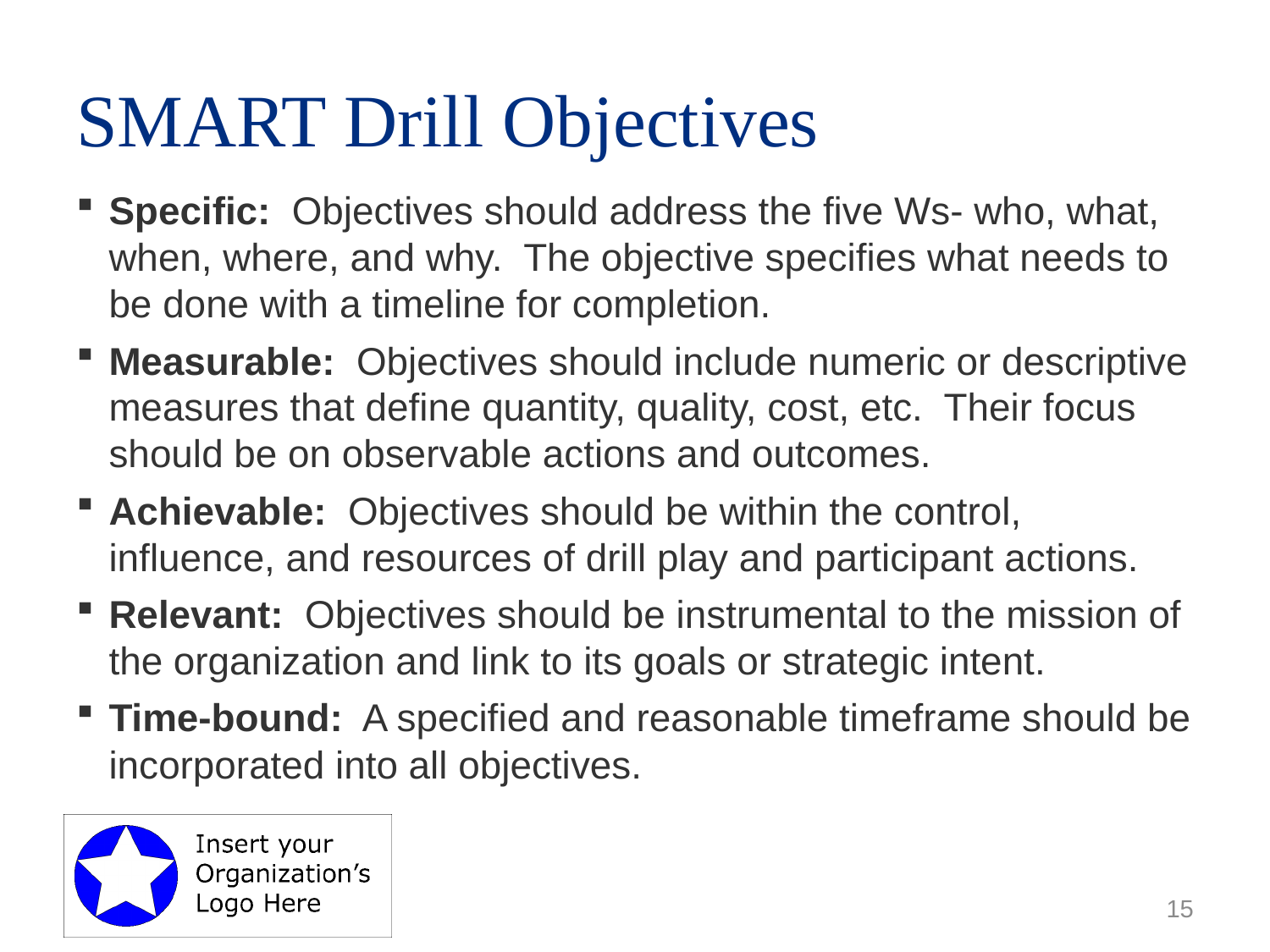

# SMART Drill Objectives
Specific:  Objectives should address the five Ws- who, what, when, where, and why.  The objective specifies what needs to be done with a timeline for completion.
Measurable:  Objectives should include numeric or descriptive measures that define quantity, quality, cost, etc.  Their focus should be on observable actions and outcomes.
Achievable:  Objectives should be within the control, influence, and resources of drill play and participant actions.
Relevant:  Objectives should be instrumental to the mission of the organization and link to its goals or strategic intent.
Time-bound:  A specified and reasonable timeframe should be incorporated into all objectives.

15